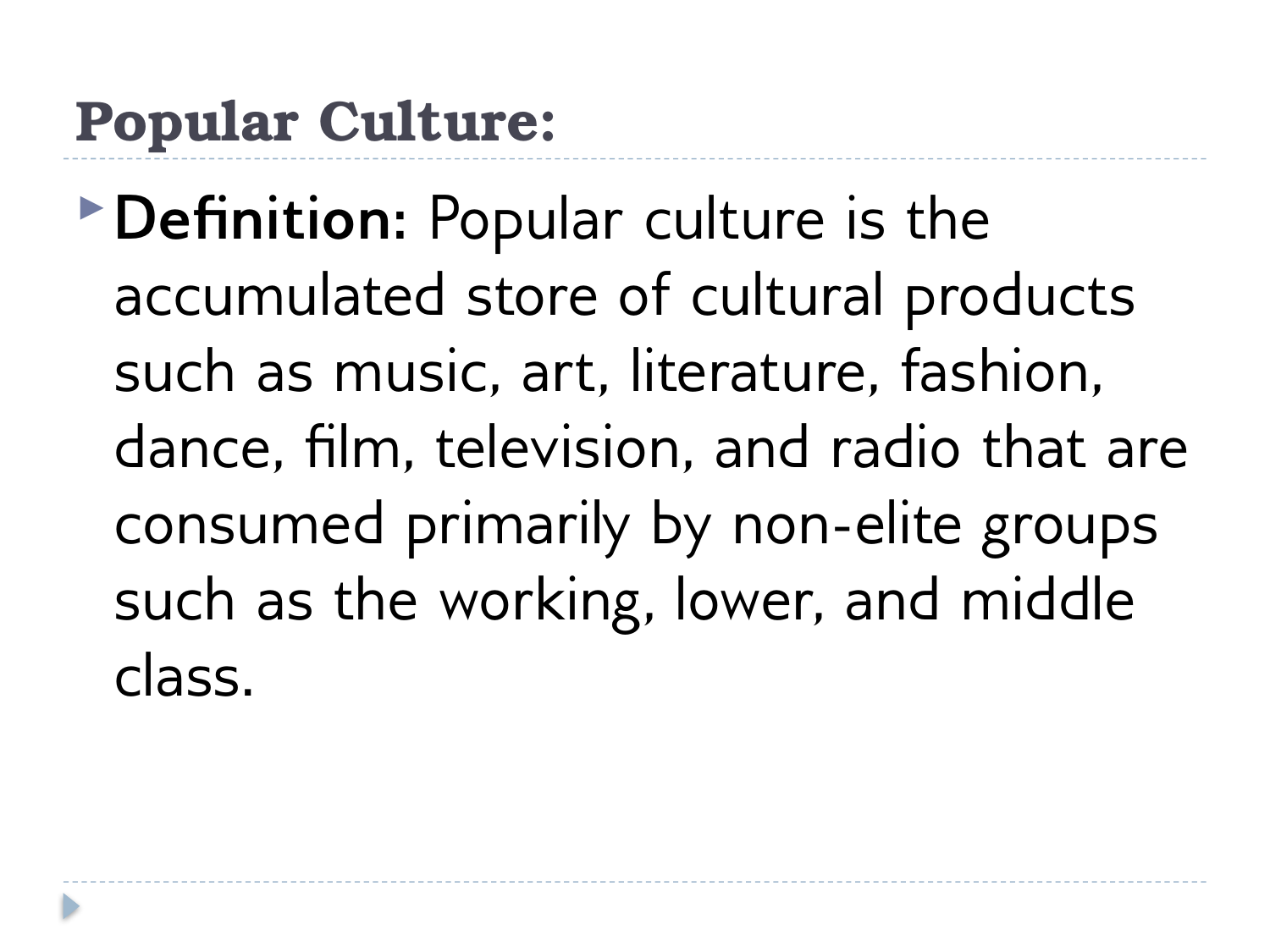

# Popular Culture:
Definition: Popular culture is the accumulated store of cultural products such as music, art, literature, fashion, dance, film, television, and radio that are consumed primarily by non-elite groups such as the working, lower, and middle class.